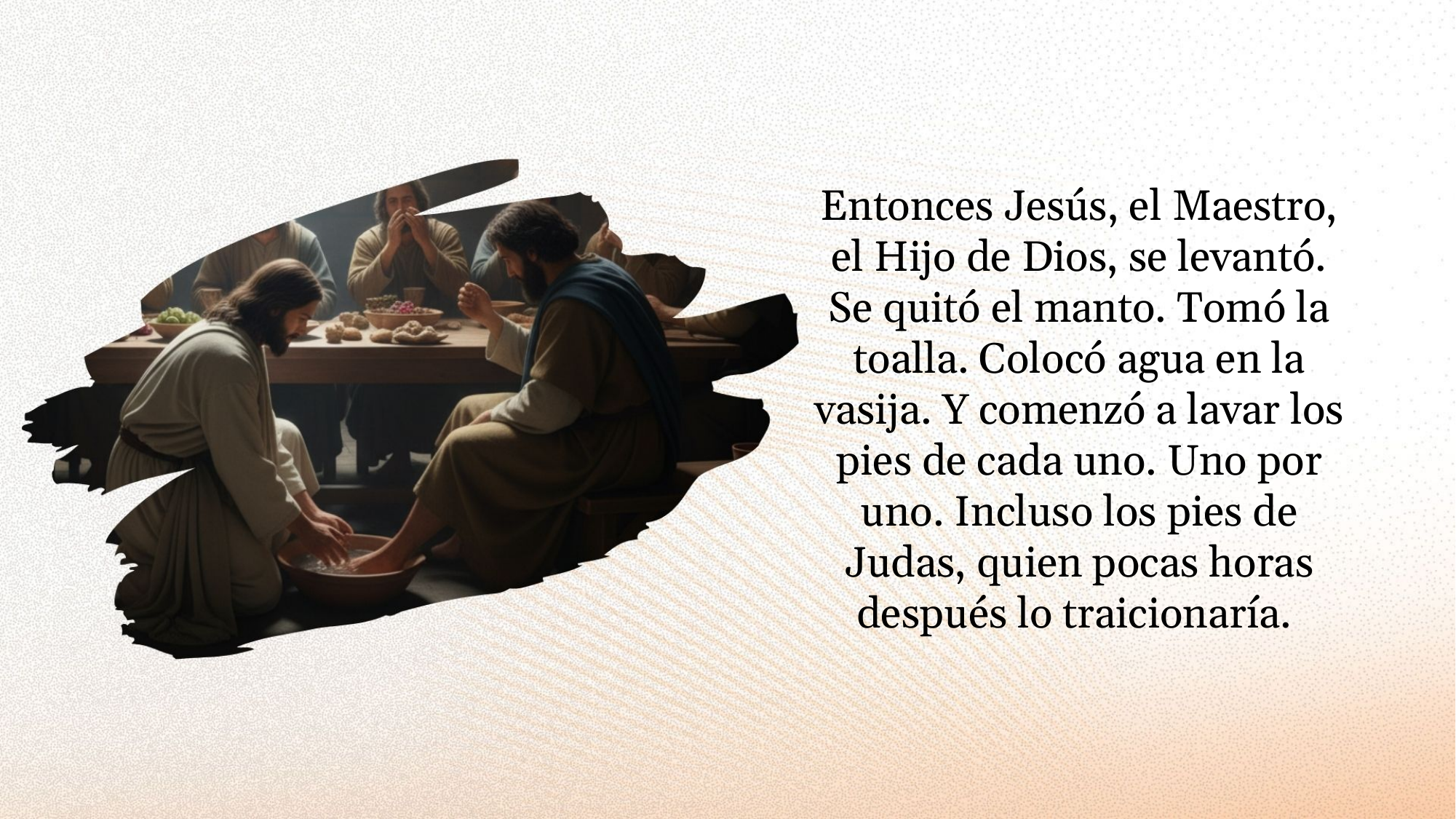

Entonces Jesús, el Maestro, el Hijo de Dios, se levantó. Se quitó el manto. Tomó la toalla. Colocó agua en la vasija. Y comenzó a lavar los pies de cada uno. Uno por uno. Incluso los pies de Judas, quien pocas horas después lo traicionaría.